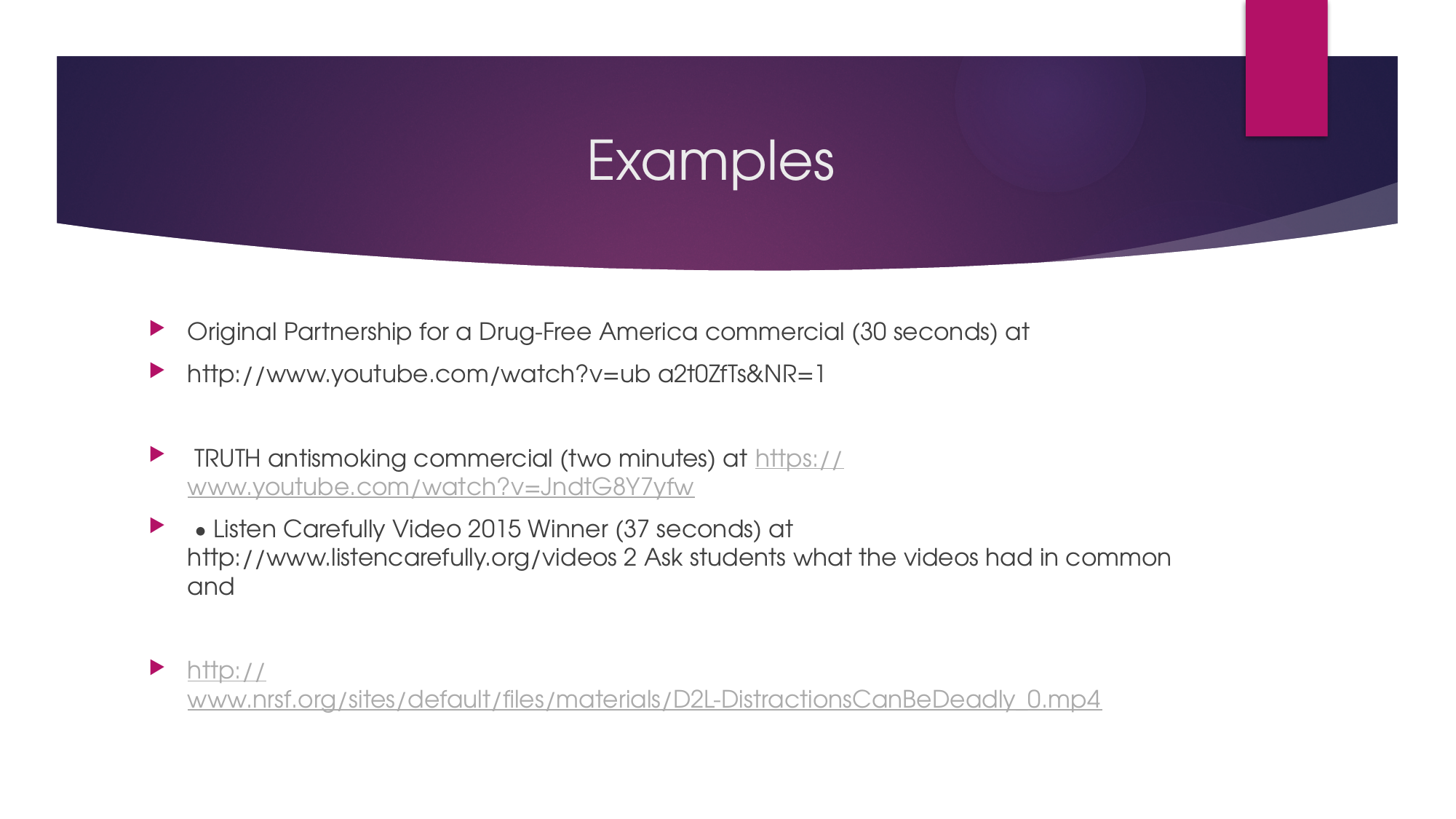

# Examples
Original Partnership for a Drug-Free America commercial (30 seconds) at
http://www.youtube.com/watch?v=ub a2t0ZfTs&NR=1

 TRUTH antismoking commercial (two minutes) at https://www.youtube.com/watch?v=JndtG8Y7yfw
 • Listen Carefully Video 2015 Winner (37 seconds) at http://www.listencarefully.org/videos 2 Ask students what the videos had in common and

http://www.nrsf.org/sites/default/files/materials/D2L-DistractionsCanBeDeadly_0.mp4